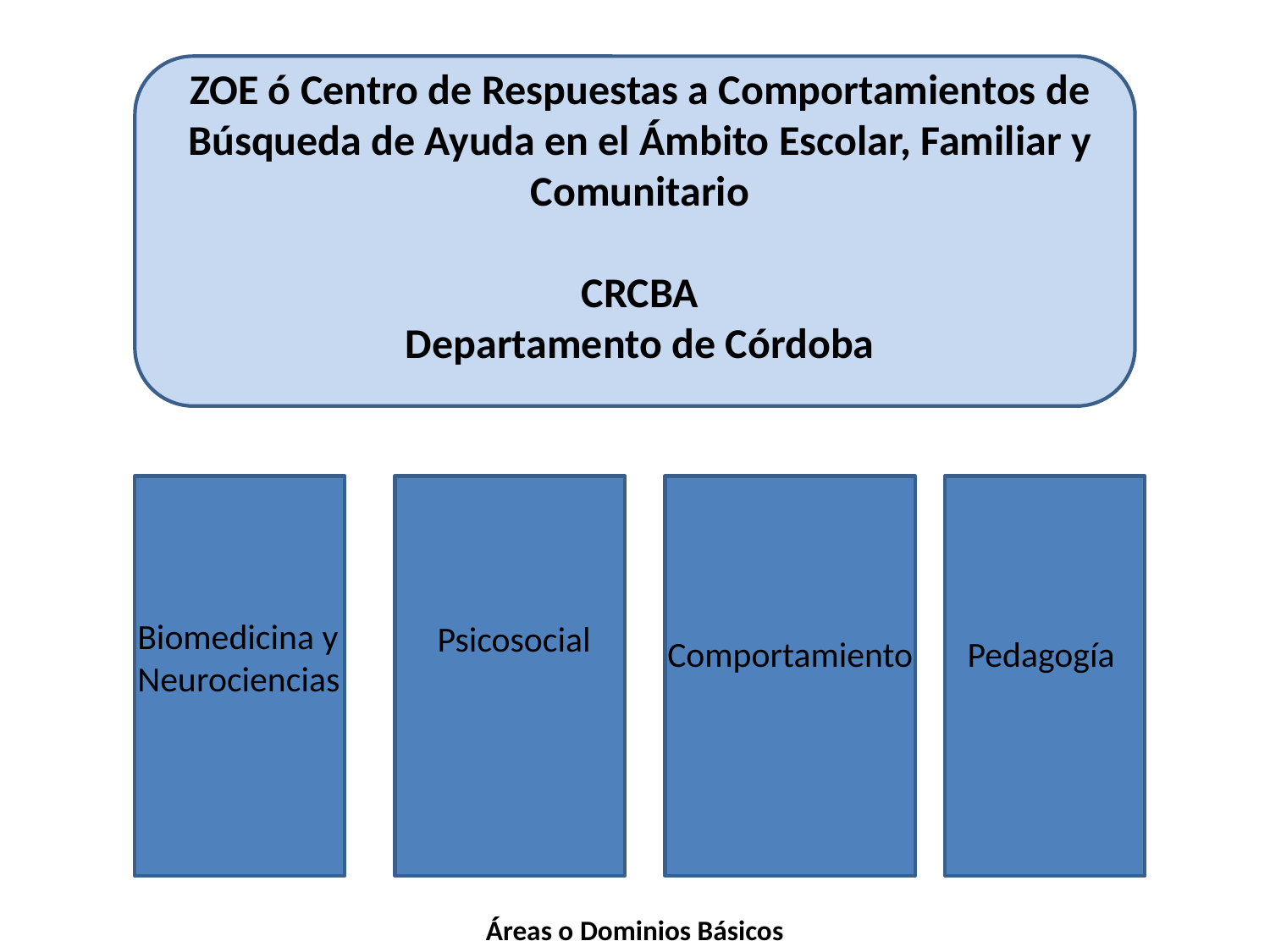

ZOE ó Centro de Respuestas a Comportamientos de Búsqueda de Ayuda en el Ámbito Escolar, Familiar y Comunitario

CRCBA
Departamento de Córdoba

Biomedicina y Neurociencias
Psicosocial
Comportamiento
Pedagogía
Áreas o Dominios Básicos